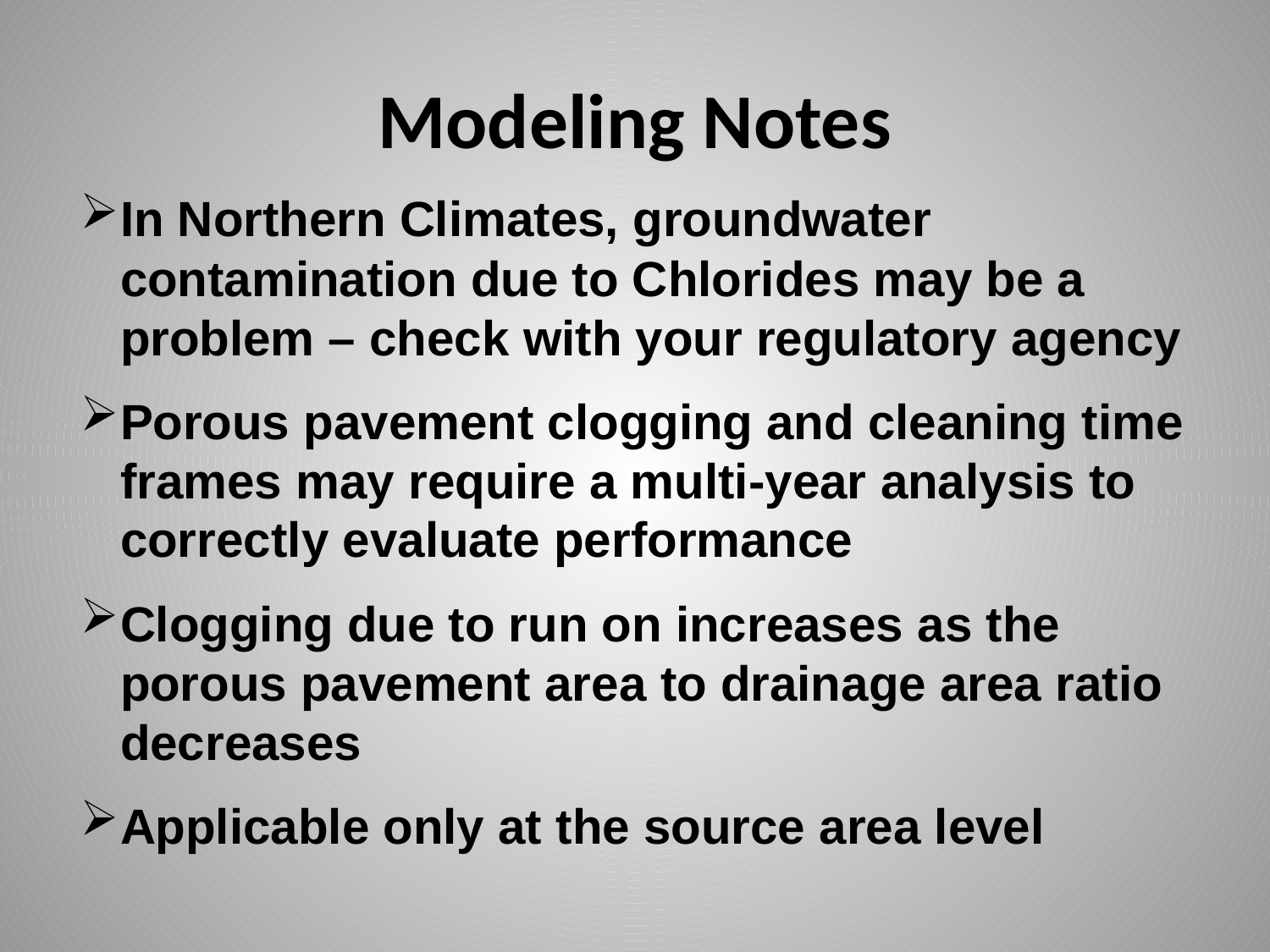

# Modeling Notes
In Northern Climates, groundwater contamination due to Chlorides may be a problem – check with your regulatory agency
Porous pavement clogging and cleaning time frames may require a multi-year analysis to correctly evaluate performance
Clogging due to run on increases as the porous pavement area to drainage area ratio decreases
Applicable only at the source area level